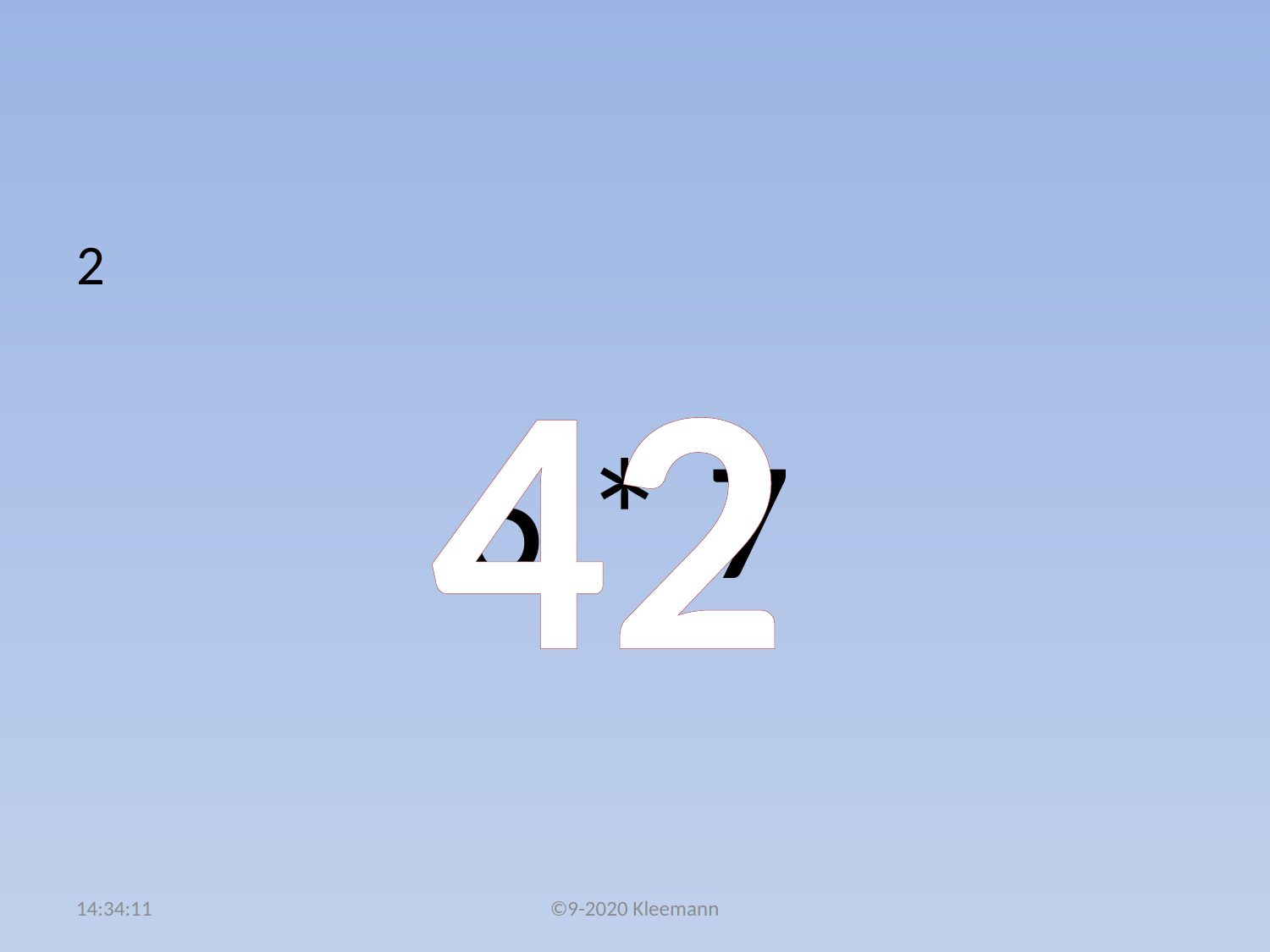

#
2

          6 * 7
42
14:34:11
©9-2020 Kleemann